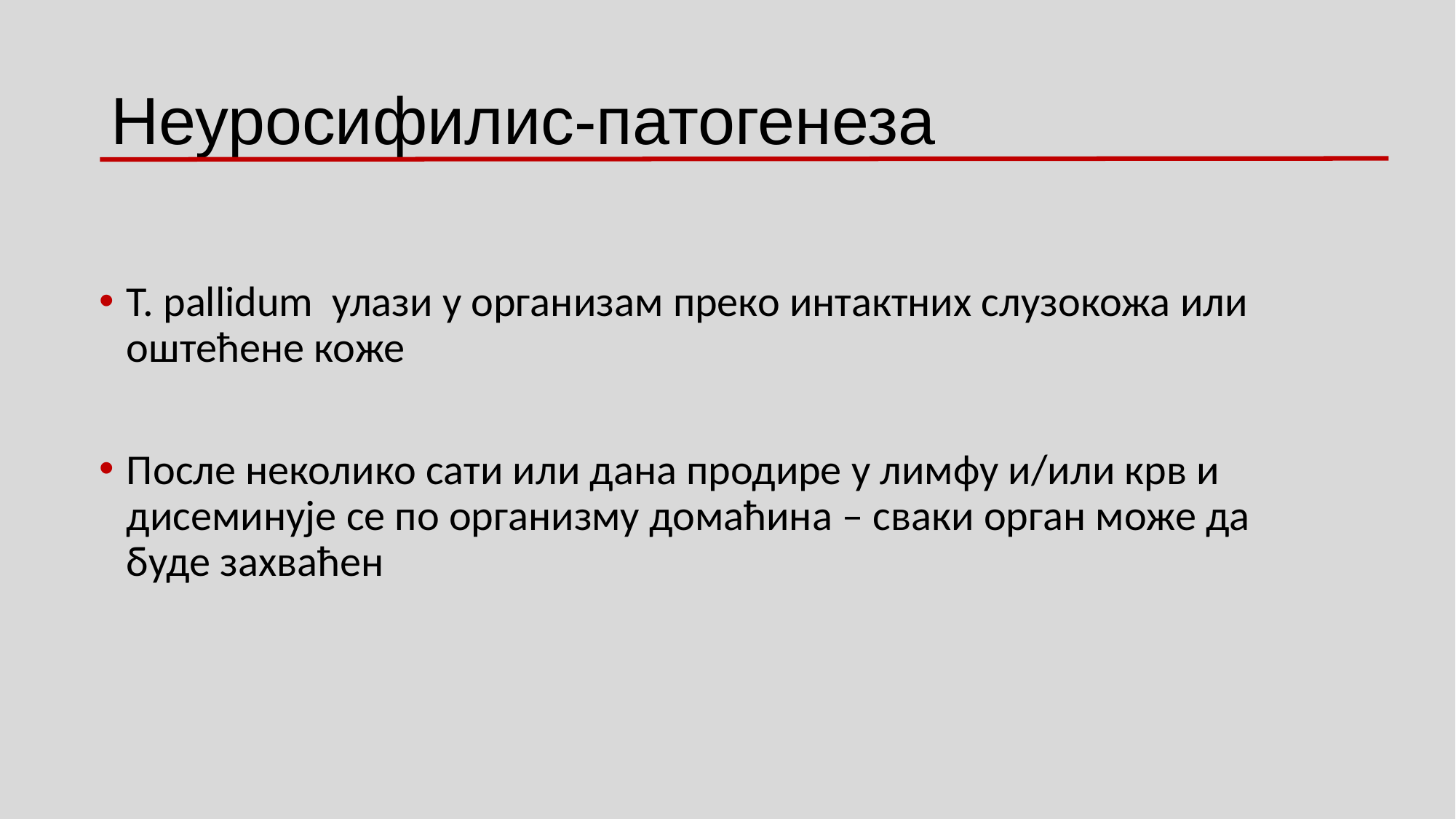

# Неуросифилис-патогенеза
T. pallidum  улази у организам преко интактних слузокожа или оштећене коже

После неколико сати или дана продире у лимфу и/или крв и дисеминује се по организму домаћина – сваки орган може да буде захваћен